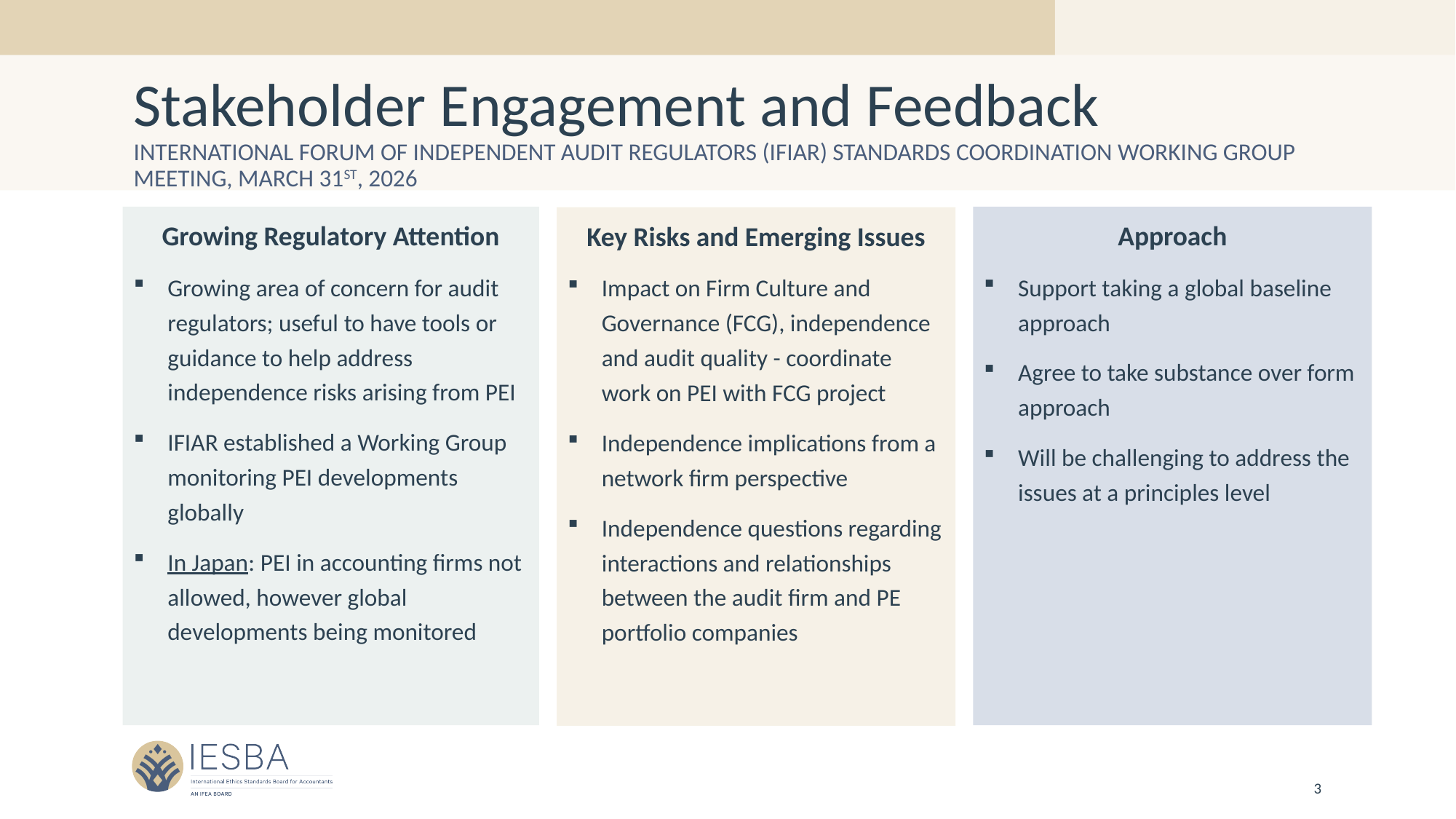

# Stakeholder Engagement and Feedback
International forum of Independent audit regulators (IFIAR) standards coordination working group meeting, March 31st, 2026
Growing Regulatory Attention
Growing area of concern for audit regulators; useful to have tools or guidance to help address independence risks arising from PEI
IFIAR established a Working Group monitoring PEI developments globally
In Japan: PEI in accounting firms not allowed, however global developments being monitored
Approach
Support taking a global baseline approach
Agree to take substance over form approach
Will be challenging to address the issues at a principles level
Key Risks and Emerging Issues
Impact on Firm Culture and Governance (FCG), independence and audit quality - coordinate work on PEI with FCG project
Independence implications from a network firm perspective
Independence questions regarding interactions and relationships between the audit firm and PE portfolio companies
3